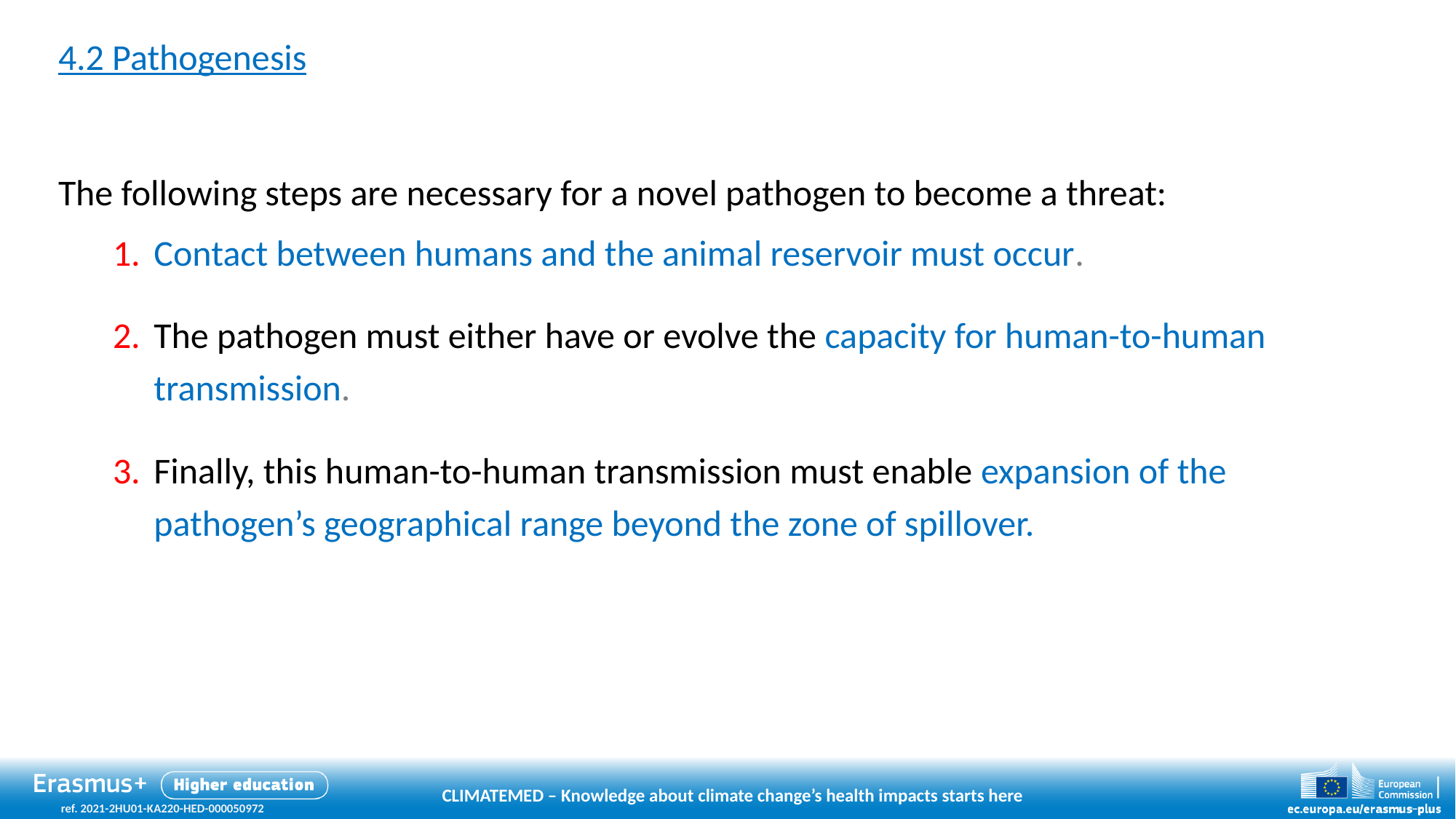

4.2 Pathogenesis

The following steps are necessary for a novel pathogen to become a threat:
Contact between humans and the animal reservoir must occur.
The pathogen must either have or evolve the capacity for human-to-human transmission.
Finally, this human-to-human transmission must enable expansion of the pathogen’s geographical range beyond the zone of spillover.